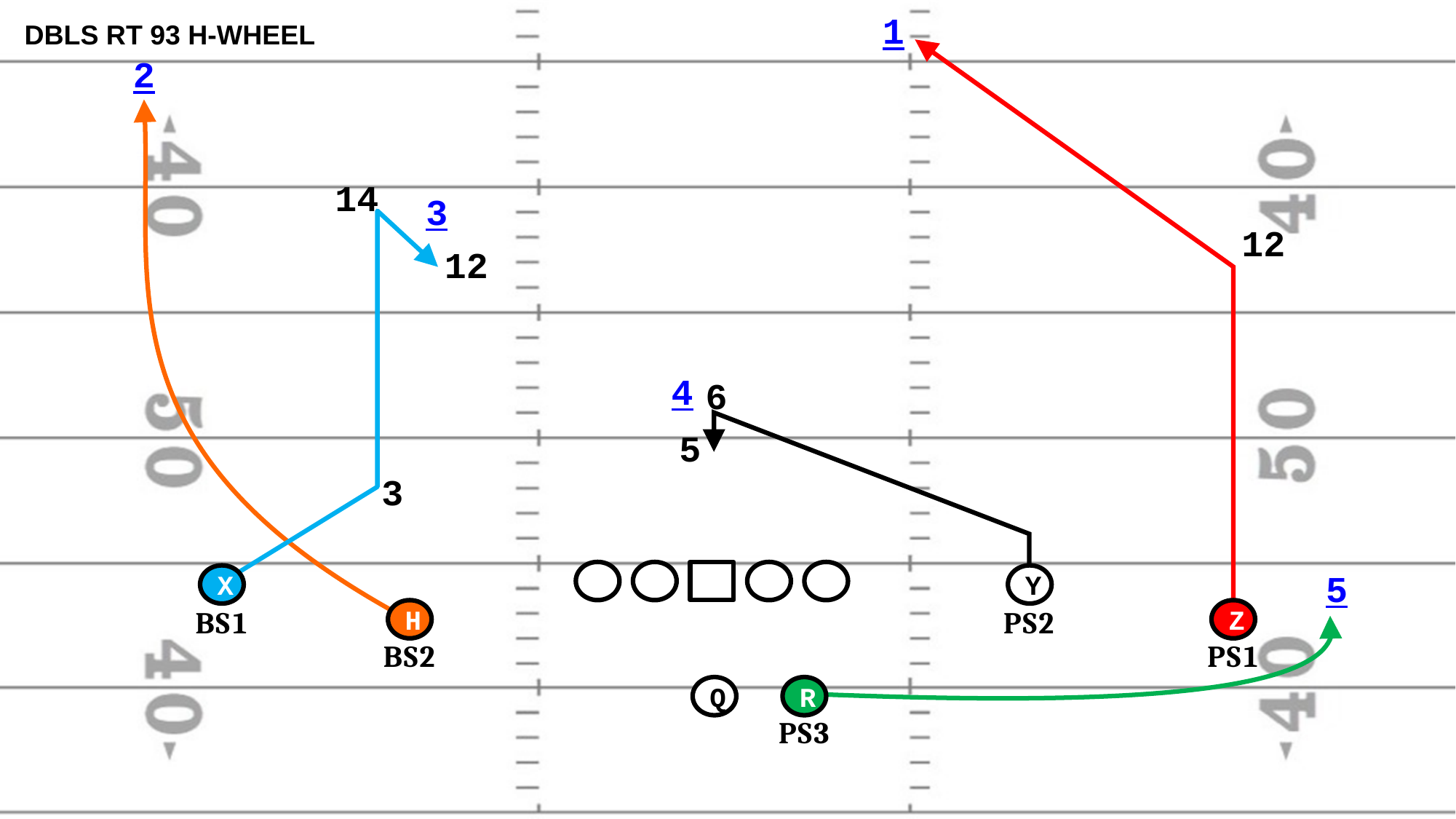

1
DBLS RT 93 H-WHEEL

2

14
3

12
12
4
6

5
3

X
Y
5
BS1
PS2
H
Z

BS2
PS1
Q
R
PS3